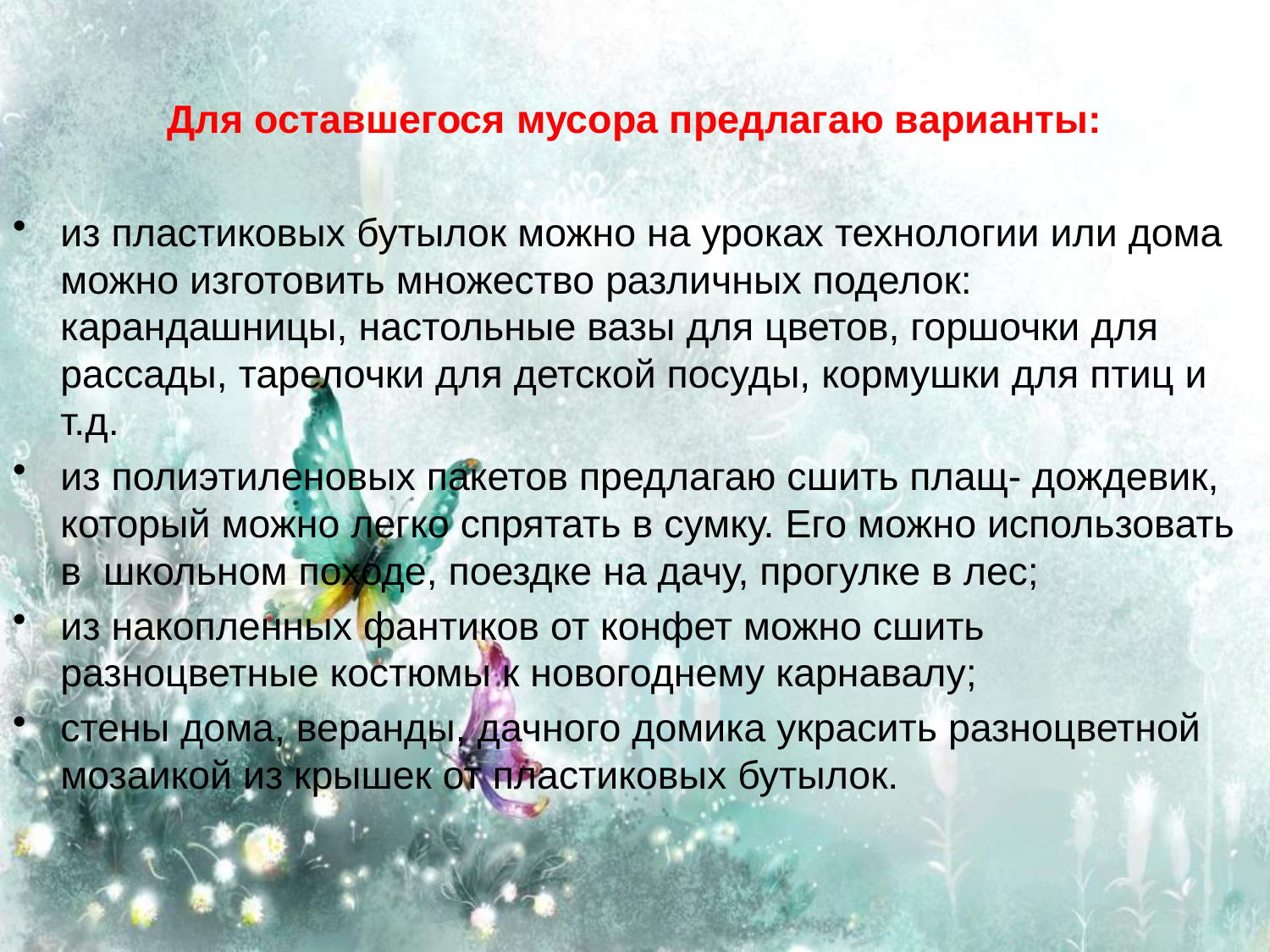

# Для оставшегося мусора предлагаю варианты:
из пластиковых бутылок можно на уроках технологии или дома можно изготовить множество различных поделок: карандашницы, настольные вазы для цветов, горшочки для рассады, тарелочки для детской посуды, кормушки для птиц и т.д.
из полиэтиленовых пакетов предлагаю сшить плащ- дождевик, который можно легко спрятать в сумку. Его можно использовать в  школьном походе, поездке на дачу, прогулке в лес;
из накопленных фантиков от конфет можно сшить разноцветные костюмы к новогоднему карнавалу;
стены дома, веранды, дачного домика украсить разноцветной мозаикой из крышек от пластиковых бутылок.